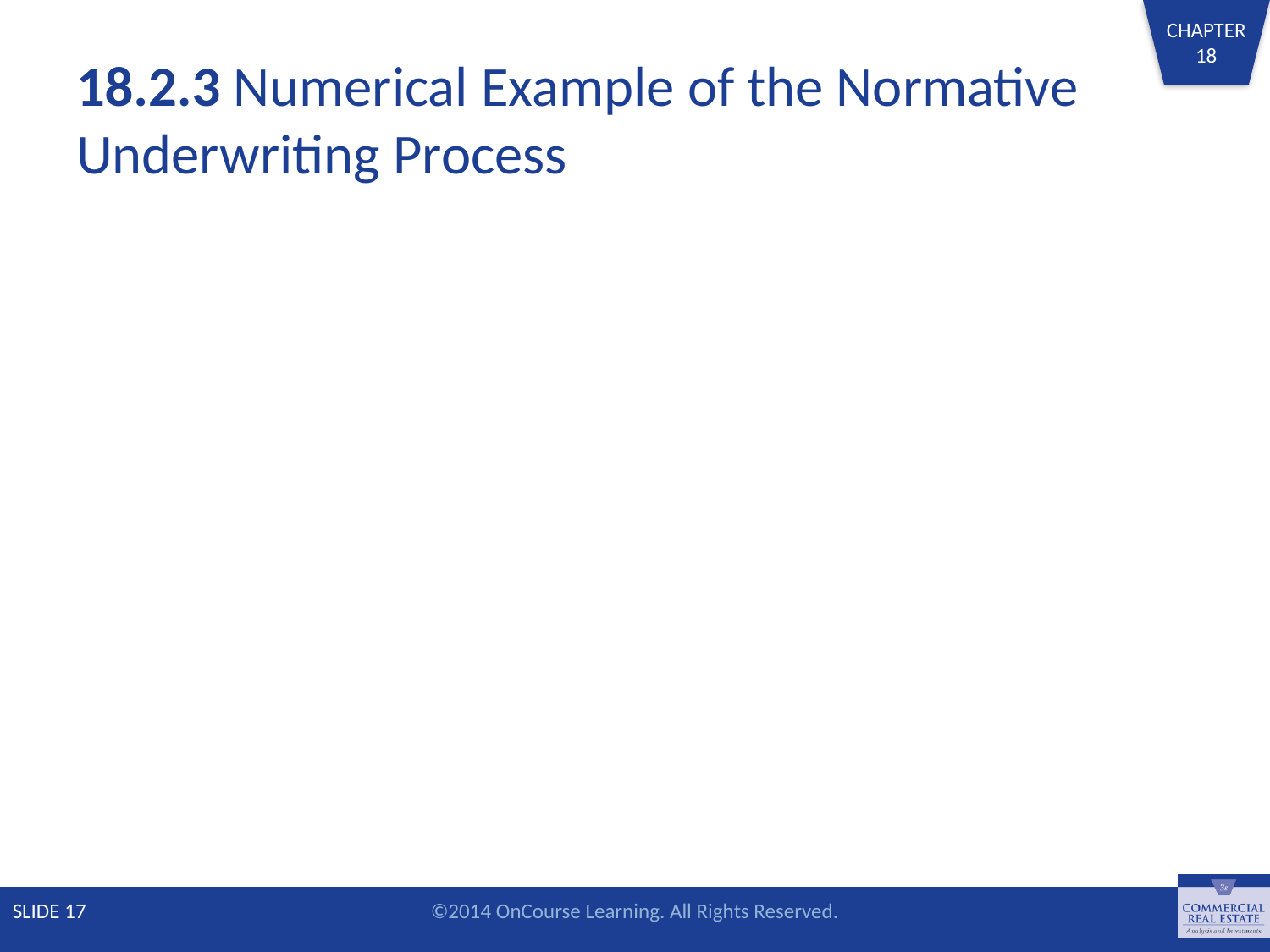

# 18.2.3 Numerical Example of the Normative Underwriting Process

SLIDE 17